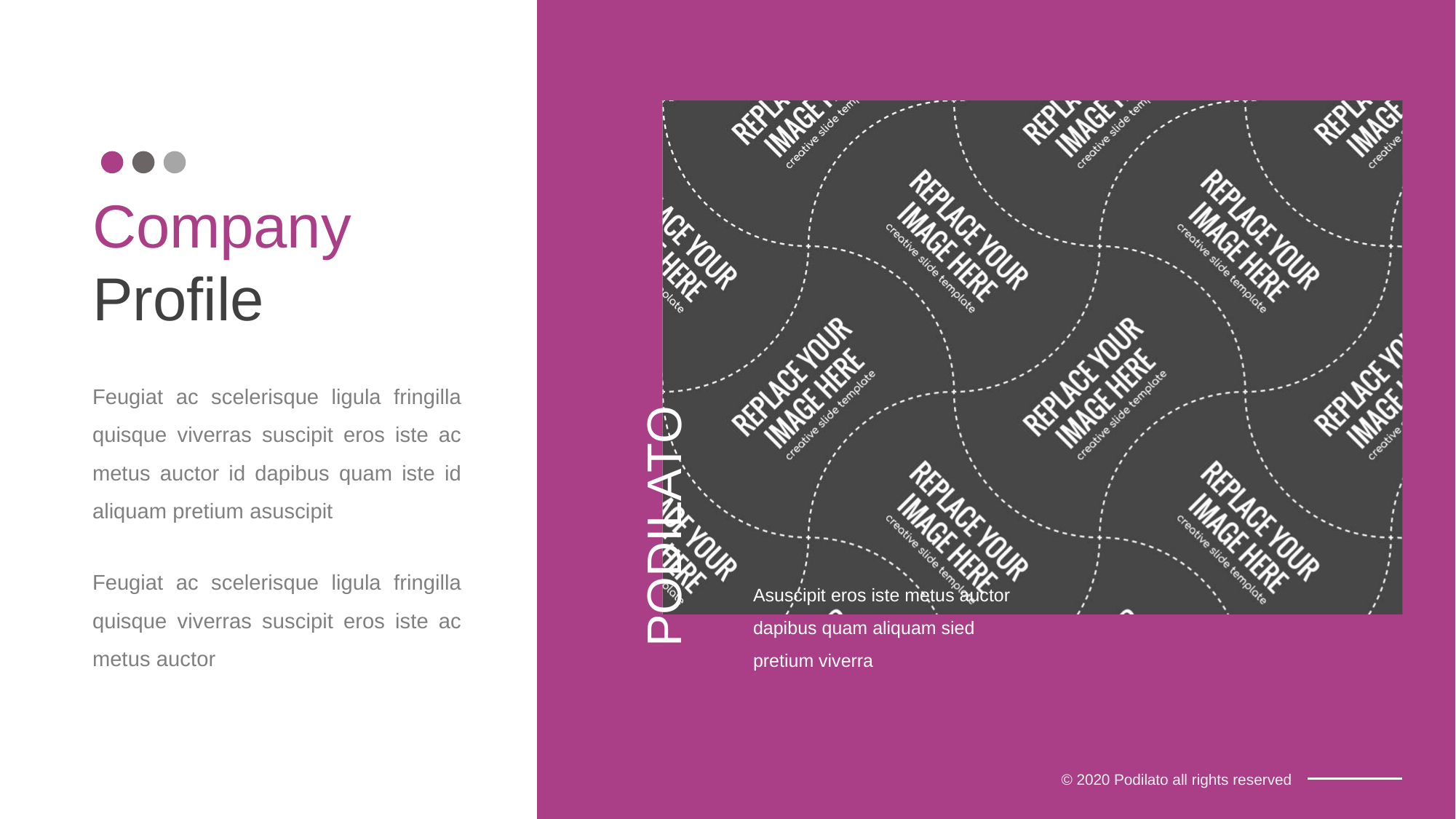

Company Profile
Feugiat ac scelerisque ligula fringilla quisque viverras suscipit eros iste ac metus auctor id dapibus quam iste id aliquam pretium asuscipit
PODILATO
Feugiat ac scelerisque ligula fringilla quisque viverras suscipit eros iste ac metus auctor
Asuscipit eros iste metus auctor dapibus quam aliquam sied pretium viverra
© 2020 Podilato all rights reserved